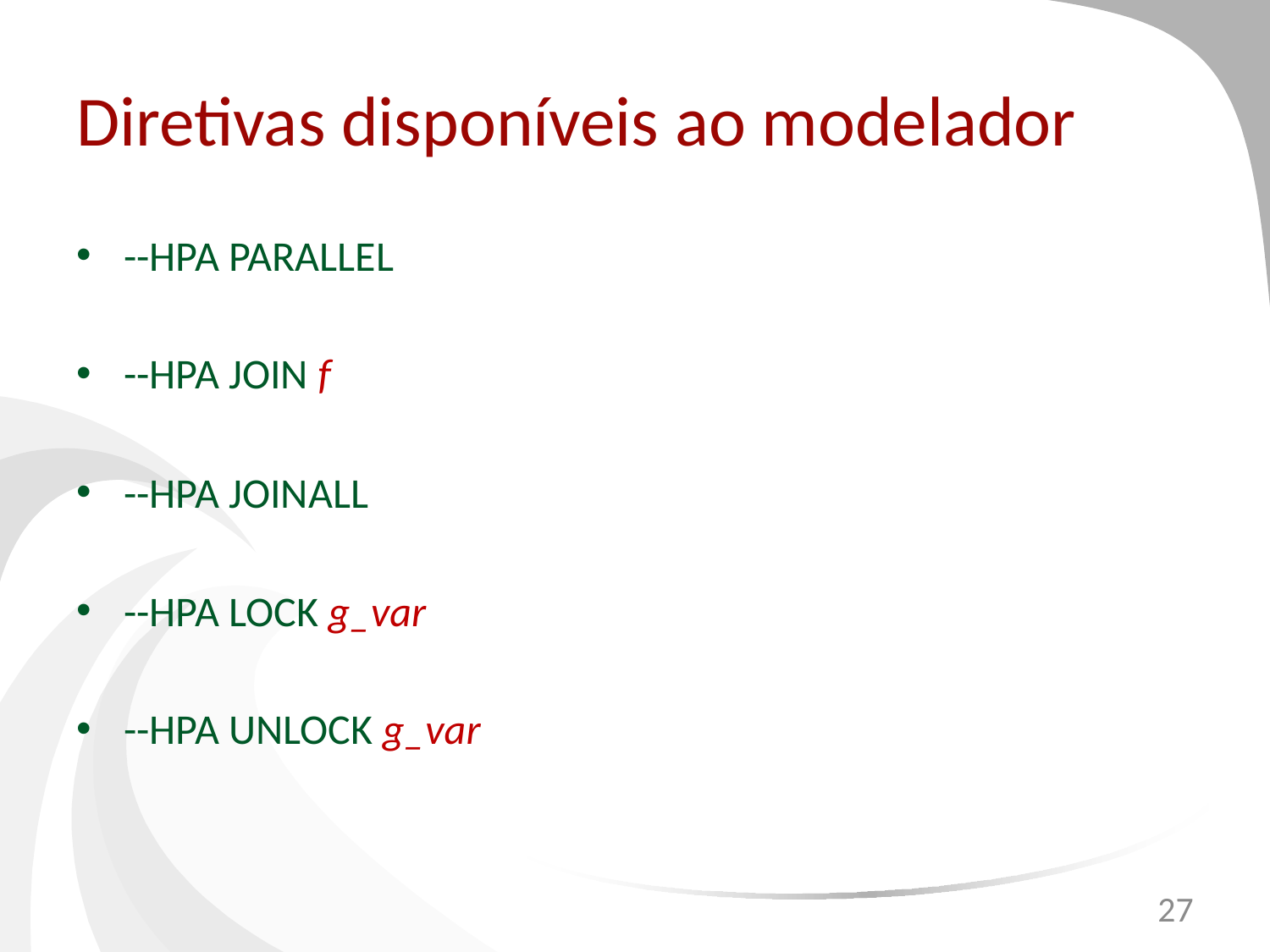

# Diretivas disponíveis ao modelador
--HPA PARALLEL

--HPA JOIN f

--HPA JOINALL

--HPA LOCK g_var

--HPA UNLOCK g_var
27